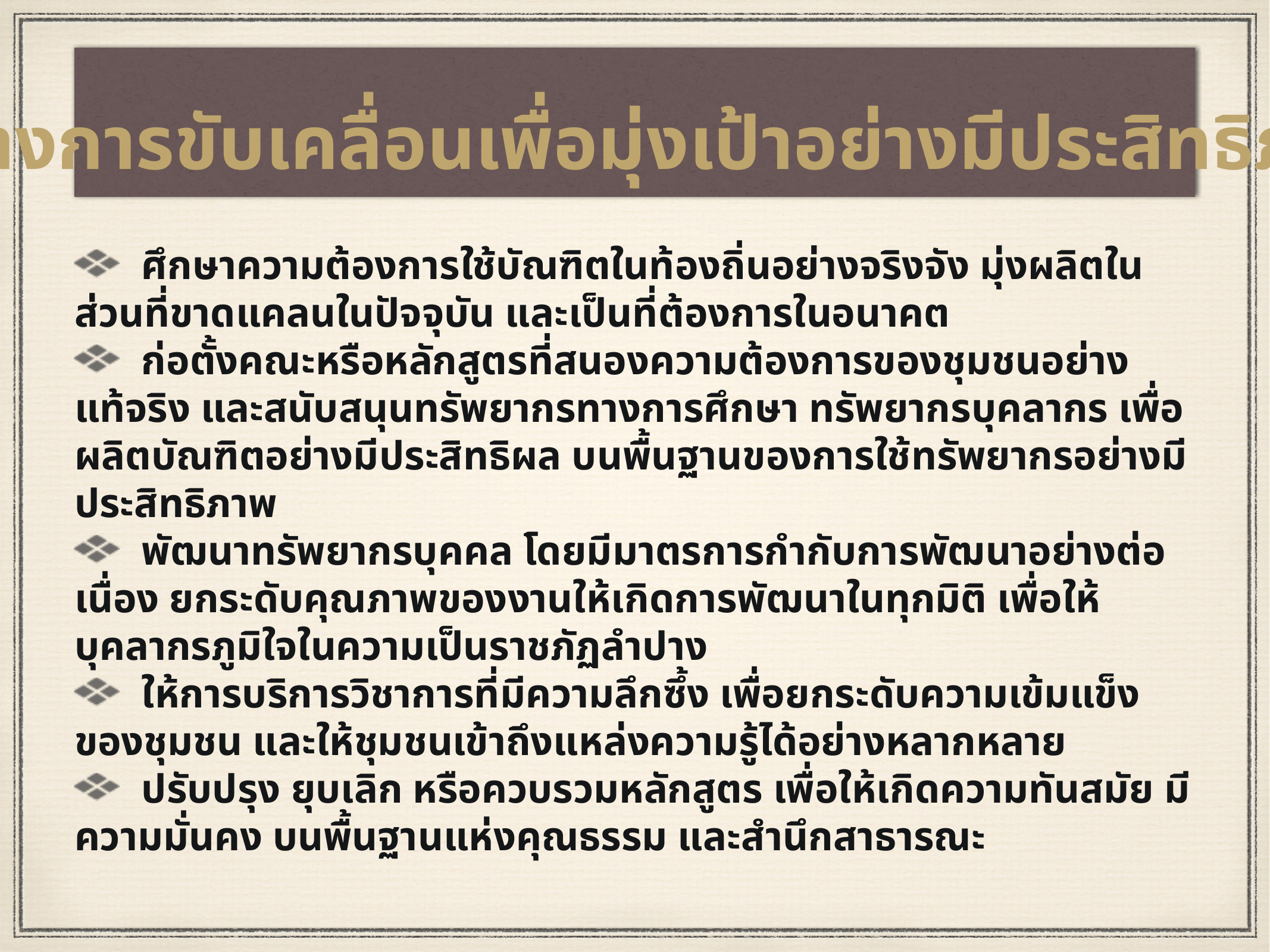

ทิศทางการขับเคลื่อนเพื่อมุ่งเป้าอย่างมีประสิทธิภาพ
  ศึกษาความต้องการใช้บัณฑิตในท้องถิ่นอย่างจริงจัง มุ่งผลิตในส่วนที่ขาดแคลนในปัจจุบัน และเป็นที่ต้องการในอนาคต
  ก่อตั้งคณะหรือหลักสูตรที่สนองความต้องการของชุมชนอย่างแท้จริง และสนับสนุนทรัพยากรทางการศึกษา ทรัพยากรบุคลากร เพื่อผลิตบัณฑิตอย่างมีประสิทธิผล บนพื้นฐานของการใช้ทรัพยากรอย่างมีประสิทธิภาพ
  พัฒนาทรัพยากรบุคคล โดยมีมาตรการกำกับการพัฒนาอย่างต่อเนื่อง ยกระดับคุณภาพของงานให้เกิดการพัฒนาในทุกมิติ เพื่อให้บุคลากรภูมิใจในความเป็นราชภัฏลำปาง
  ให้การบริการวิชาการที่มีความลึกซึ้ง เพื่อยกระดับความเข้มแข็งของชุมชน และให้ชุมชนเข้าถึงแหล่งความรู้ได้อย่างหลากหลาย
  ปรับปรุง ยุบเลิก หรือควบรวมหลักสูตร เพื่อให้เกิดความทันสมัย มีความมั่นคง บนพื้นฐานแห่งคุณธรรม และสำนึกสาธารณะ